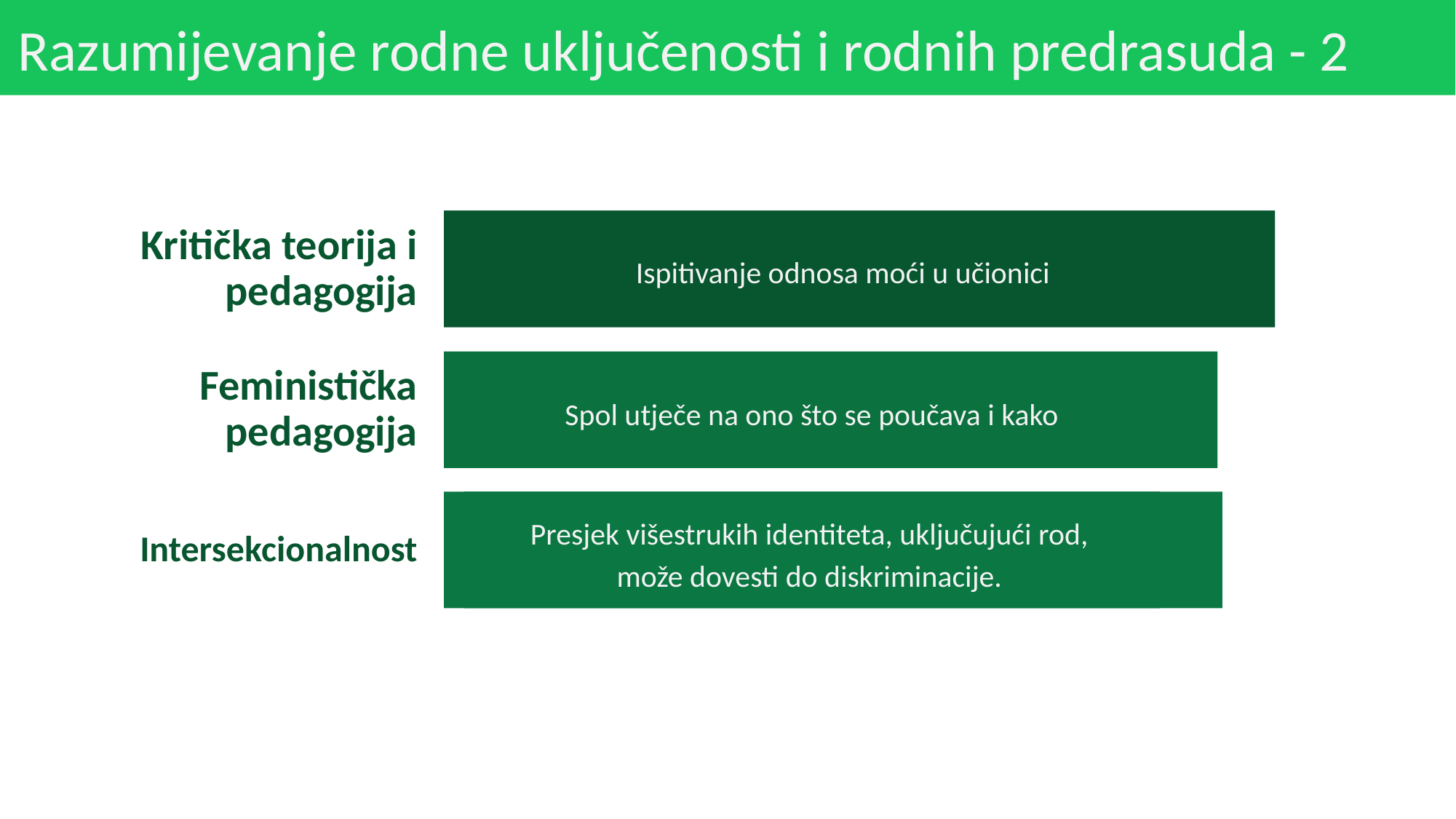

# Razumijevanje rodne uključenosti i rodnih predrasuda - 2

Kritička teorija i pedagogija
Lorem ipsum dolor sit amet, consectetur adipiscing elit. Duis sit amet odio vel purus bibendum luctus.

Ispitivanje odnosa moći u učionici

Feministička pedagogija
Lorem ipsum dolor sit amet, consectetur adipiscing elit. Duis sit amet odio vel purus bibendum luctus.

Spol utječe na ono što se poučava i kako

Intersekcionalnost
Lorem ipsum dolor sit amet, consectetur adipiscing elit. Duis sit amet odio vel purus bibendum luctus.

Presjek višestrukih identiteta, uključujući rod, može dovesti do diskriminacije.